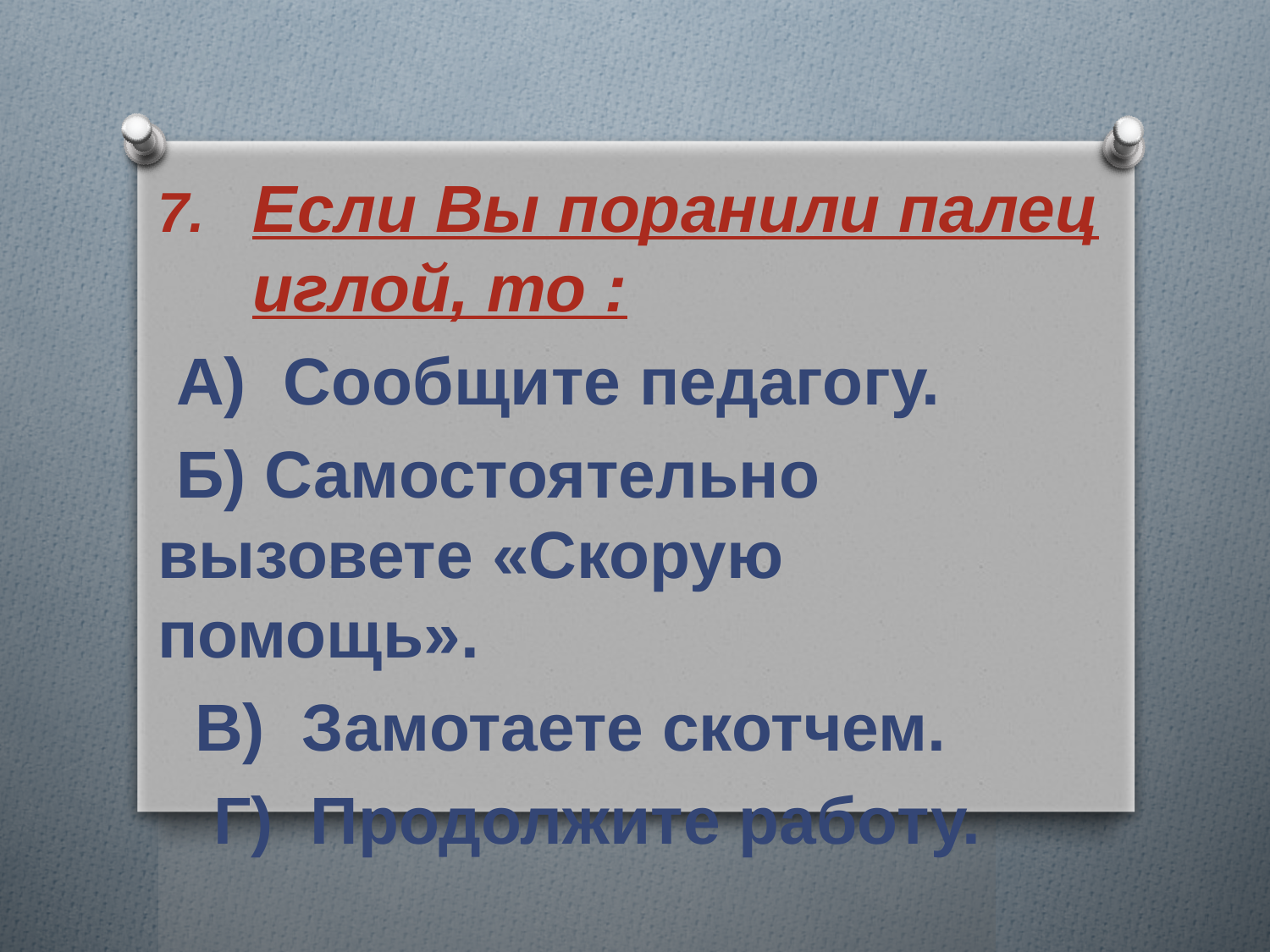

Если Вы поранили палец иглой, то :
 А)  Сообщите педагогу.
 Б) Самостоятельно  вызовете «Скорую помощь».
  В)  Замотаете скотчем.
   Г)  Продолжите работу.